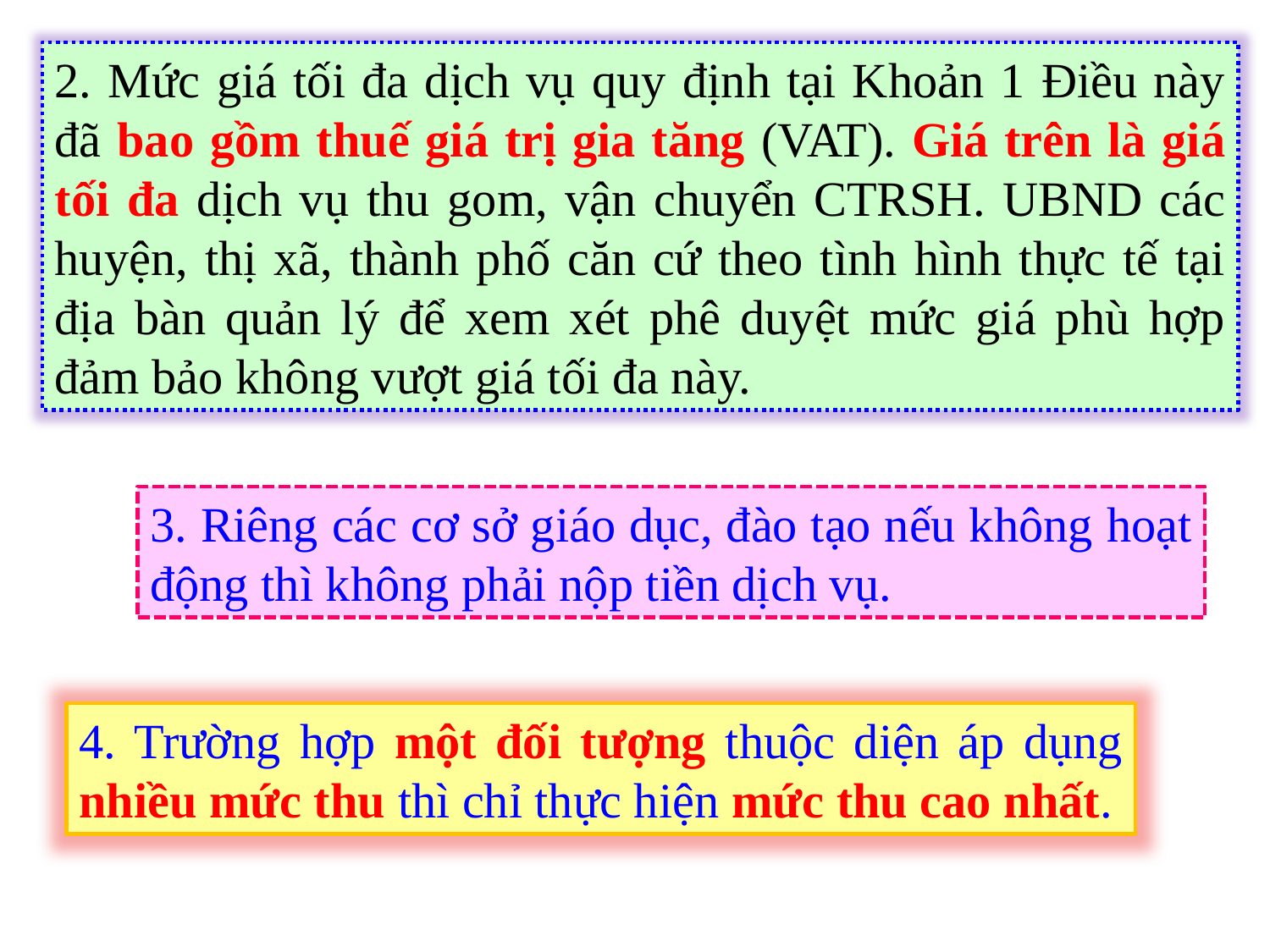

2. Mức giá tối đa dịch vụ quy định tại Khoản 1 Điều này đã bao gồm thuế giá trị gia tăng (VAT). Giá trên là giá tối đa dịch vụ thu gom, vận chuyển CTRSH. UBND các huyện, thị xã, thành phố căn cứ theo tình hình thực tế tại địa bàn quản lý để xem xét phê duyệt mức giá phù hợp đảm bảo không vượt giá tối đa này.
3. Riêng các cơ sở giáo dục, đào tạo nếu không hoạt động thì không phải nộp tiền dịch vụ.
4. Trường hợp một đối tượng thuộc diện áp dụng nhiều mức thu thì chỉ thực hiện mức thu cao nhất.